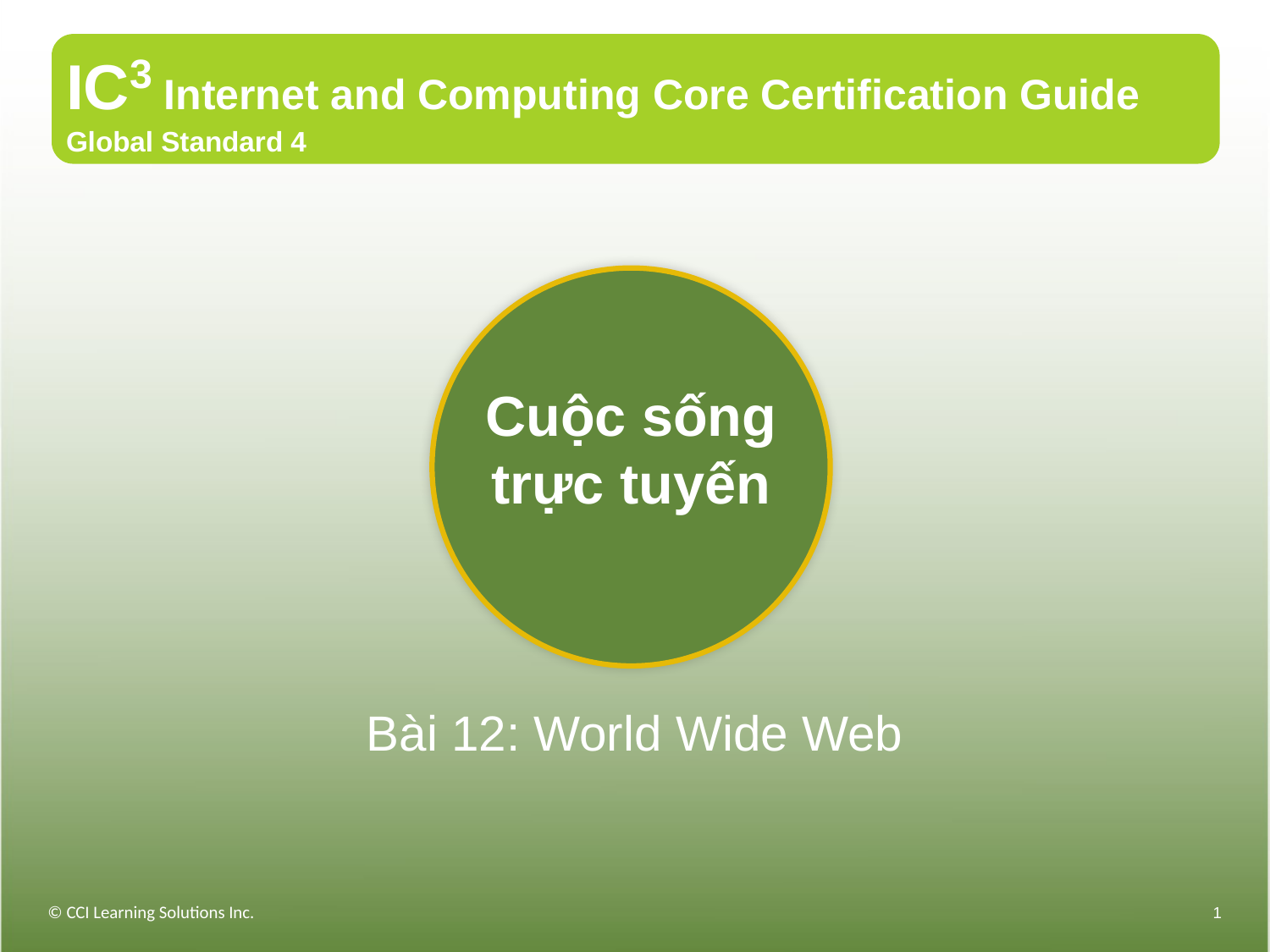

IC3 Internet and Computing Core Certification Guide
Global Standard 4

# Cuộc sống trực tuyến

Bài 12: World Wide Web
© CCI Learning Solutions Inc.
1